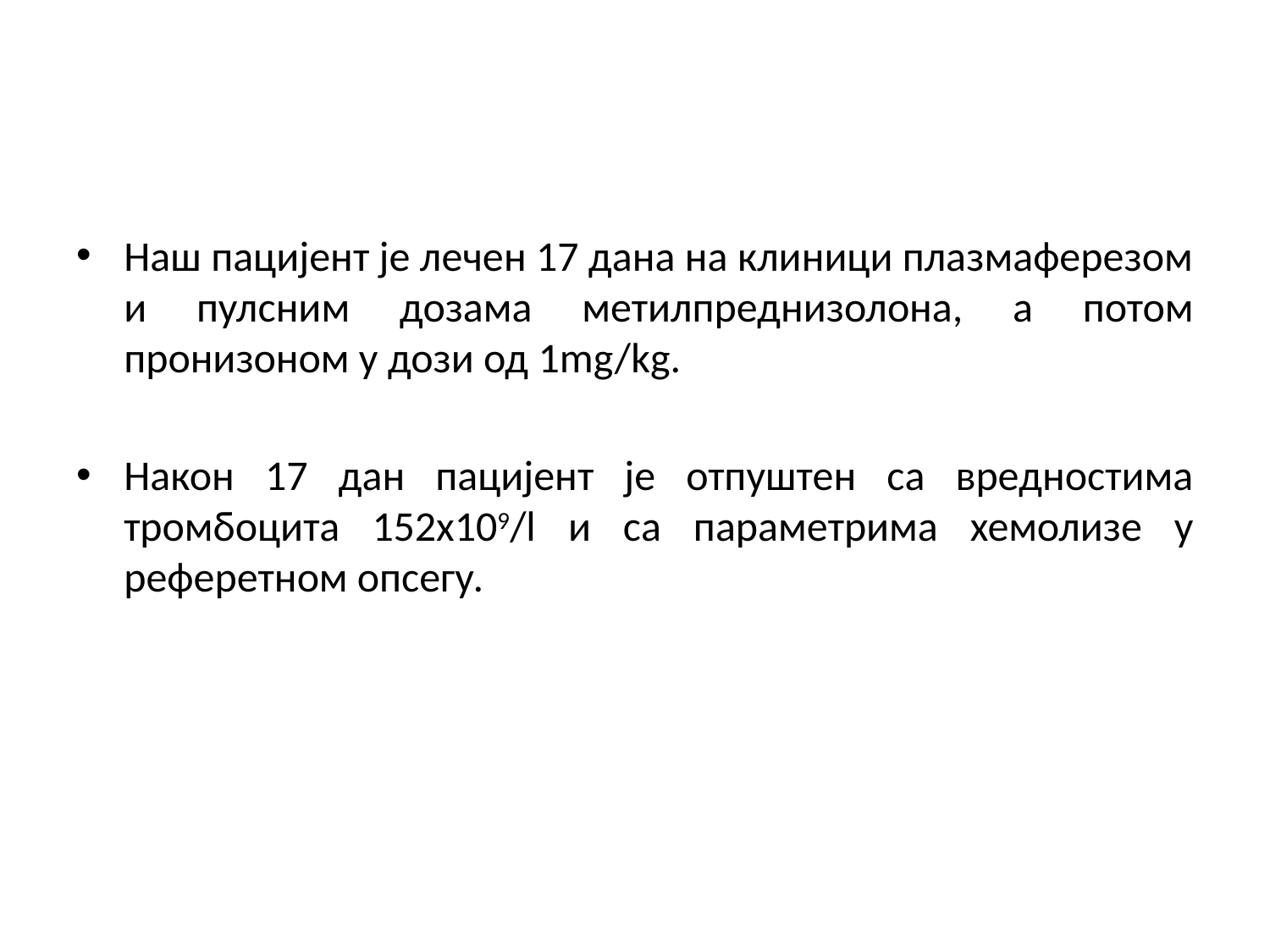

#
Наш пацијент је лечен 17 дана на клиници плазмаферезом и пулсним дозама метилпреднизолона, а потом пронизоном у дози од 1mg/kg.

Након 17 дан пацијент је отпуштен са вредностима тромбоцита 152x109/l и са параметрима хемолизе у реферетном опсегу.